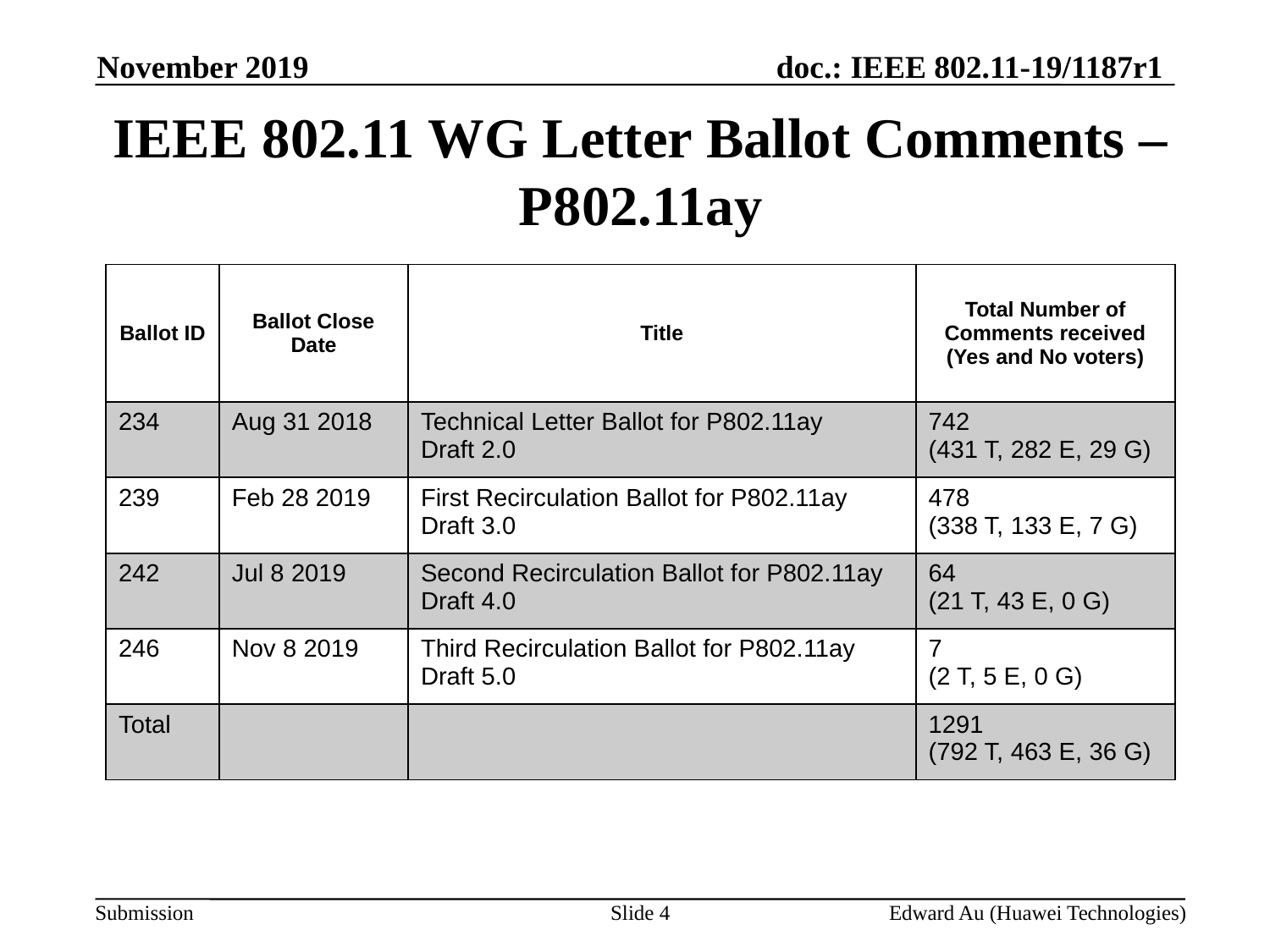

November 2019
# IEEE 802.11 WG Letter Ballot Comments – P802.11ay
| Ballot ID | Ballot Close Date | Title | Total Number of Comments received (Yes and No voters) |
| --- | --- | --- | --- |
| 234 | Aug 31 2018 | Technical Letter Ballot for P802.11ay Draft 2.0 | 742 (431 T, 282 E, 29 G) |
| 239 | Feb 28 2019 | First Recirculation Ballot for P802.11ay Draft 3.0 | 478 (338 T, 133 E, 7 G) |
| 242 | Jul 8 2019 | Second Recirculation Ballot for P802.11ay Draft 4.0 | 64 (21 T, 43 E, 0 G) |
| 246 | Nov 8 2019 | Third Recirculation Ballot for P802.11ay Draft 5.0 | 7 (2 T, 5 E, 0 G) |
| Total |  |  | 1291 (792 T, 463 E, 36 G) |
Slide 4
Edward Au (Huawei Technologies)